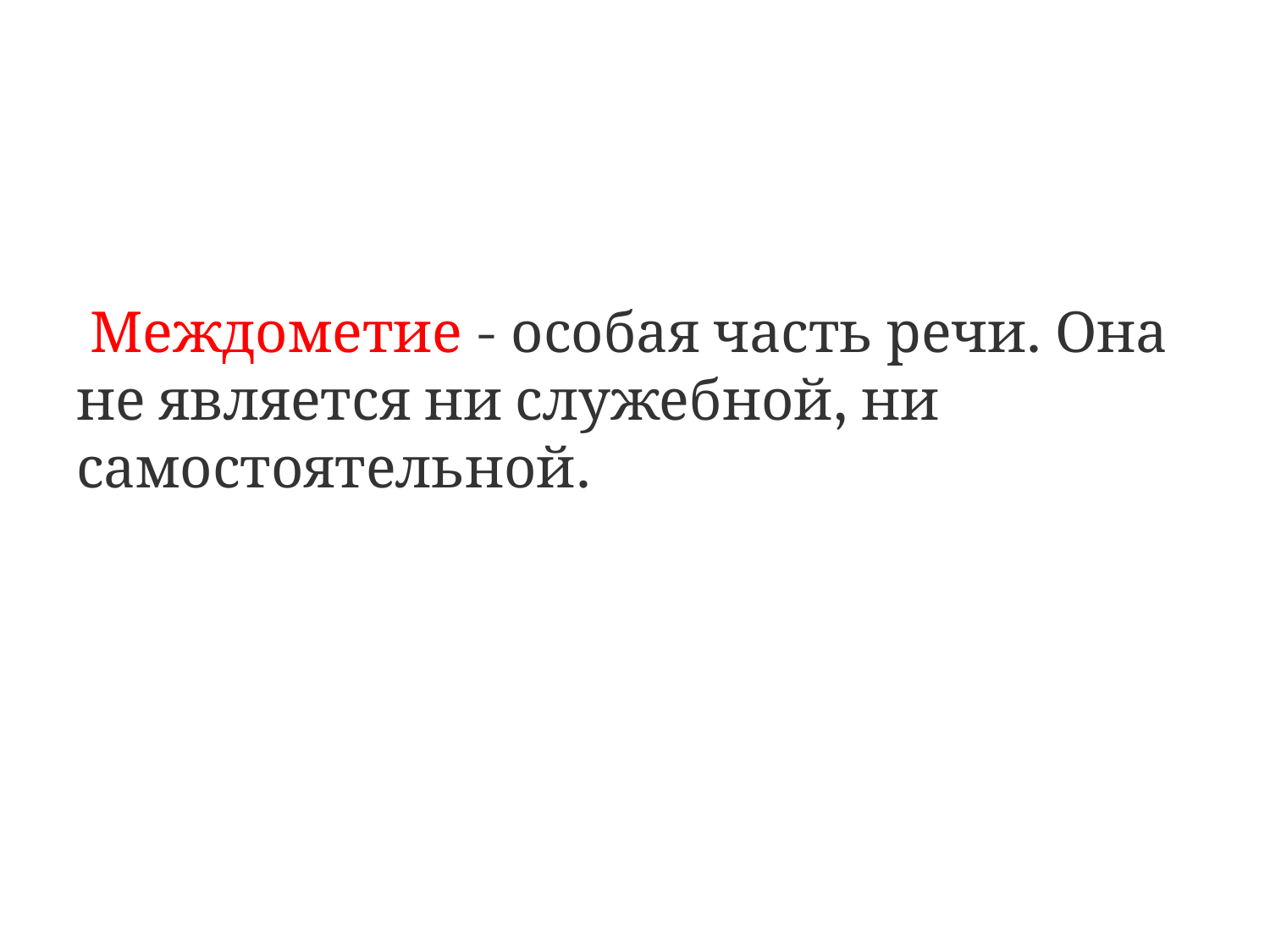

#
 Междометие - особая часть речи. Она не является ни служебной, ни самостоятельной.